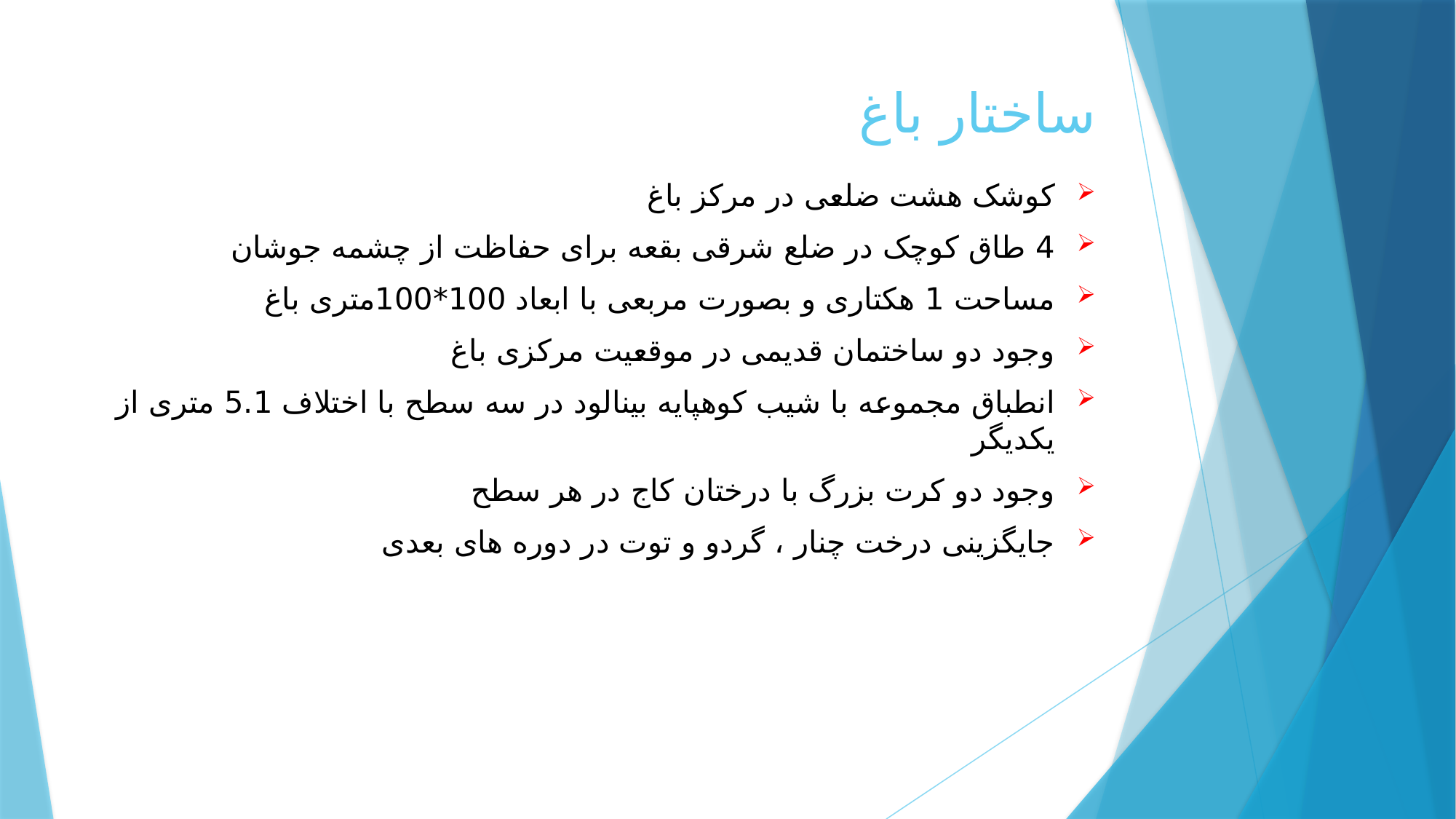

# ساختار باغ
کوشک هشت ضلعی در مرکز باغ
4 طاق کوچک در ضلع شرقی بقعه برای حفاظت از چشمه جوشان
مساحت 1 هکتاری و بصورت مربعی با ابعاد 100*100متری باغ
وجود دو ساختمان قدیمی در موقعیت مرکزی باغ
انطباق مجموعه با شیب کوهپایه بینالود در سه سطح با اختلاف 5.1 متری از یکدیگر
وجود دو کرت بزرگ با درختان کاج در هر سطح
جایگزینی درخت چنار ، گردو و توت در دوره های بعدی